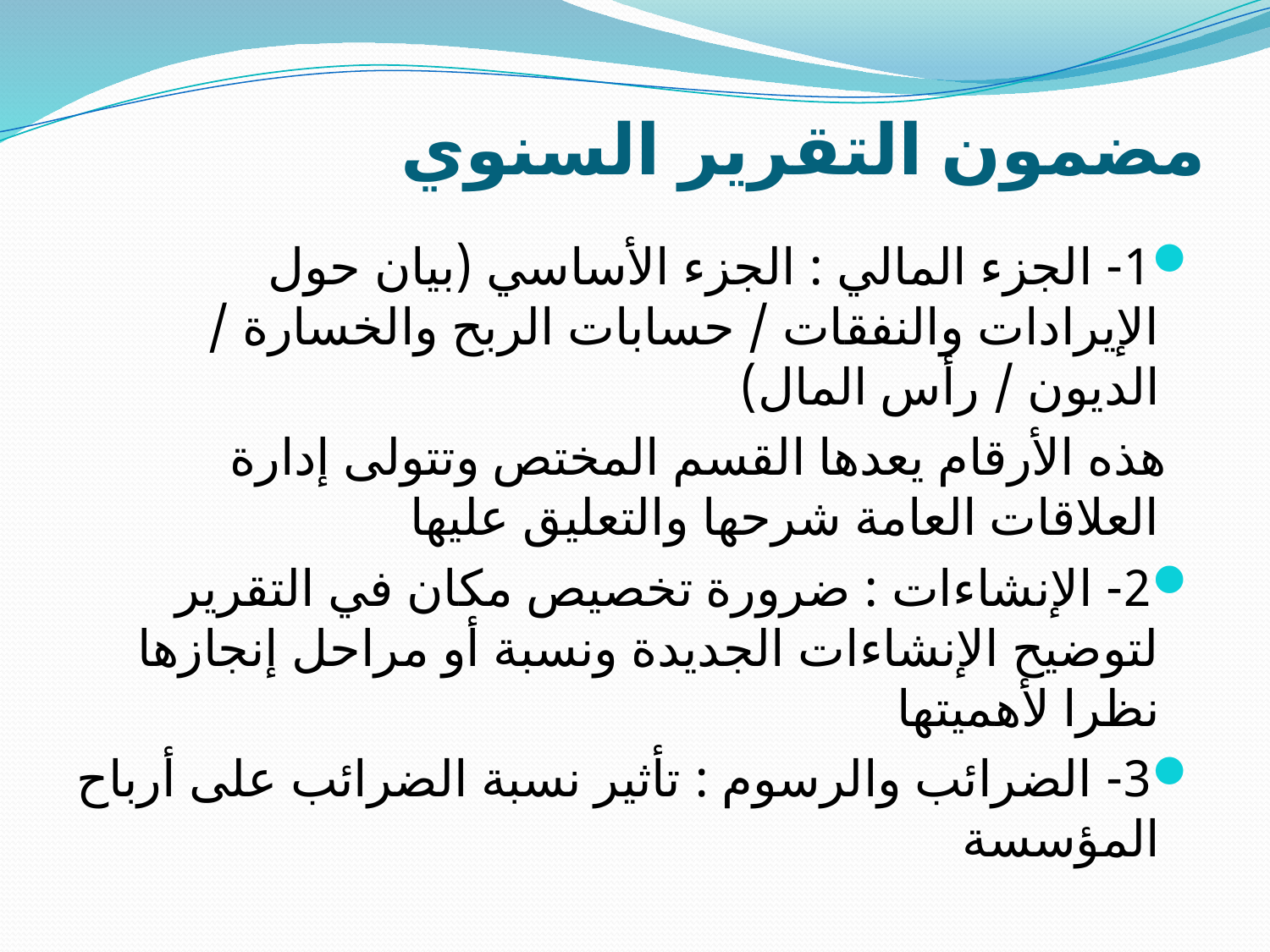

# مضمون التقرير السنوي
1- الجزء المالي : الجزء الأساسي (بيان حول الإيرادات والنفقات / حسابات الربح والخسارة / الديون / رأس المال)
  هذه الأرقام يعدها القسم المختص وتتولى إدارة العلاقات العامة شرحها والتعليق عليها
2- الإنشاءات : ضرورة تخصيص مكان في التقرير لتوضيح الإنشاءات الجديدة ونسبة أو مراحل إنجازها نظرا لأهميتها
3- الضرائب والرسوم : تأثير نسبة الضرائب على أرباح المؤسسة